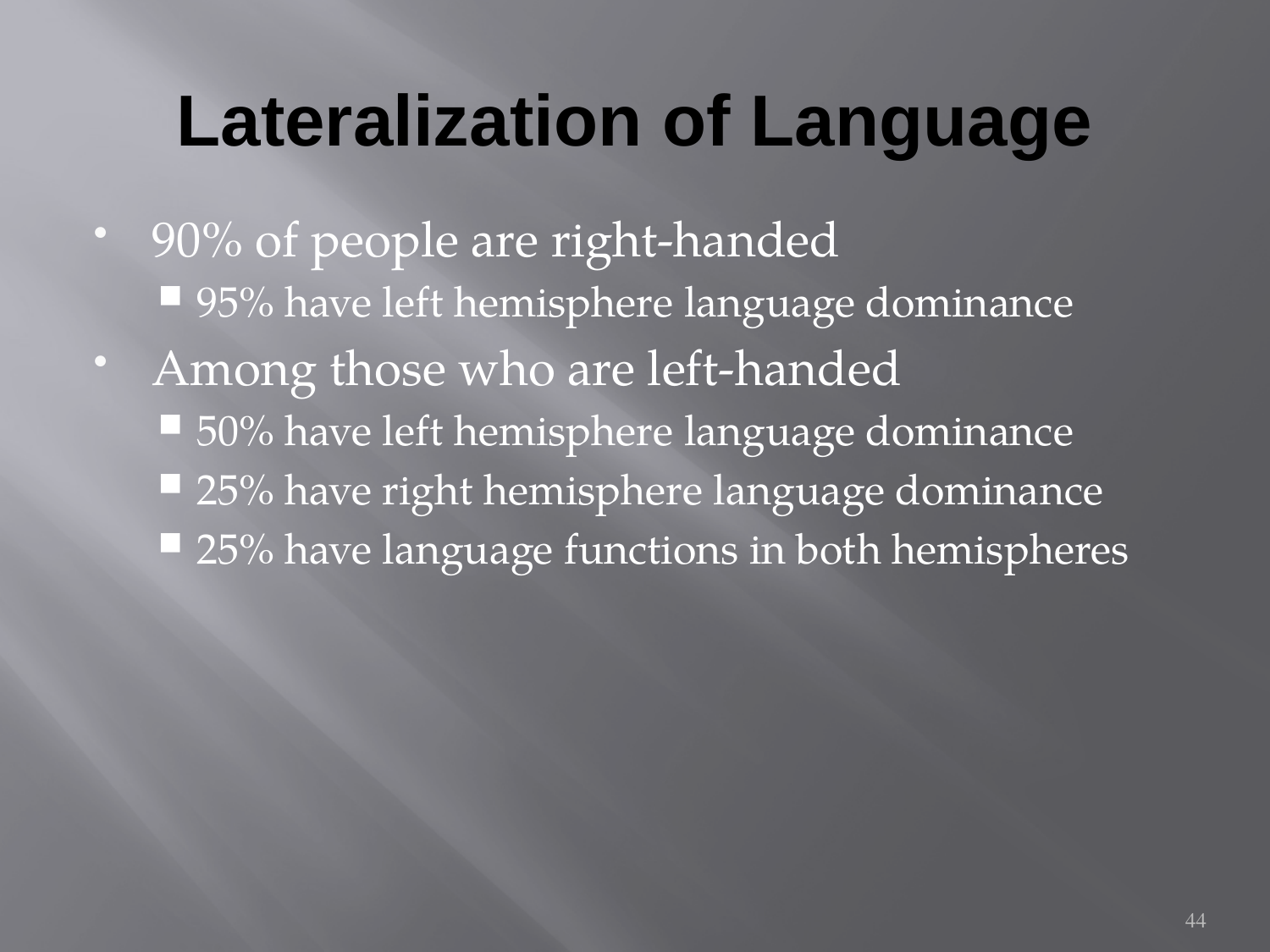

# Lateralization of Language
90% of people are right-handed
95% have left hemisphere language dominance
Among those who are left-handed
50% have left hemisphere language dominance
25% have right hemisphere language dominance
25% have language functions in both hemispheres
44